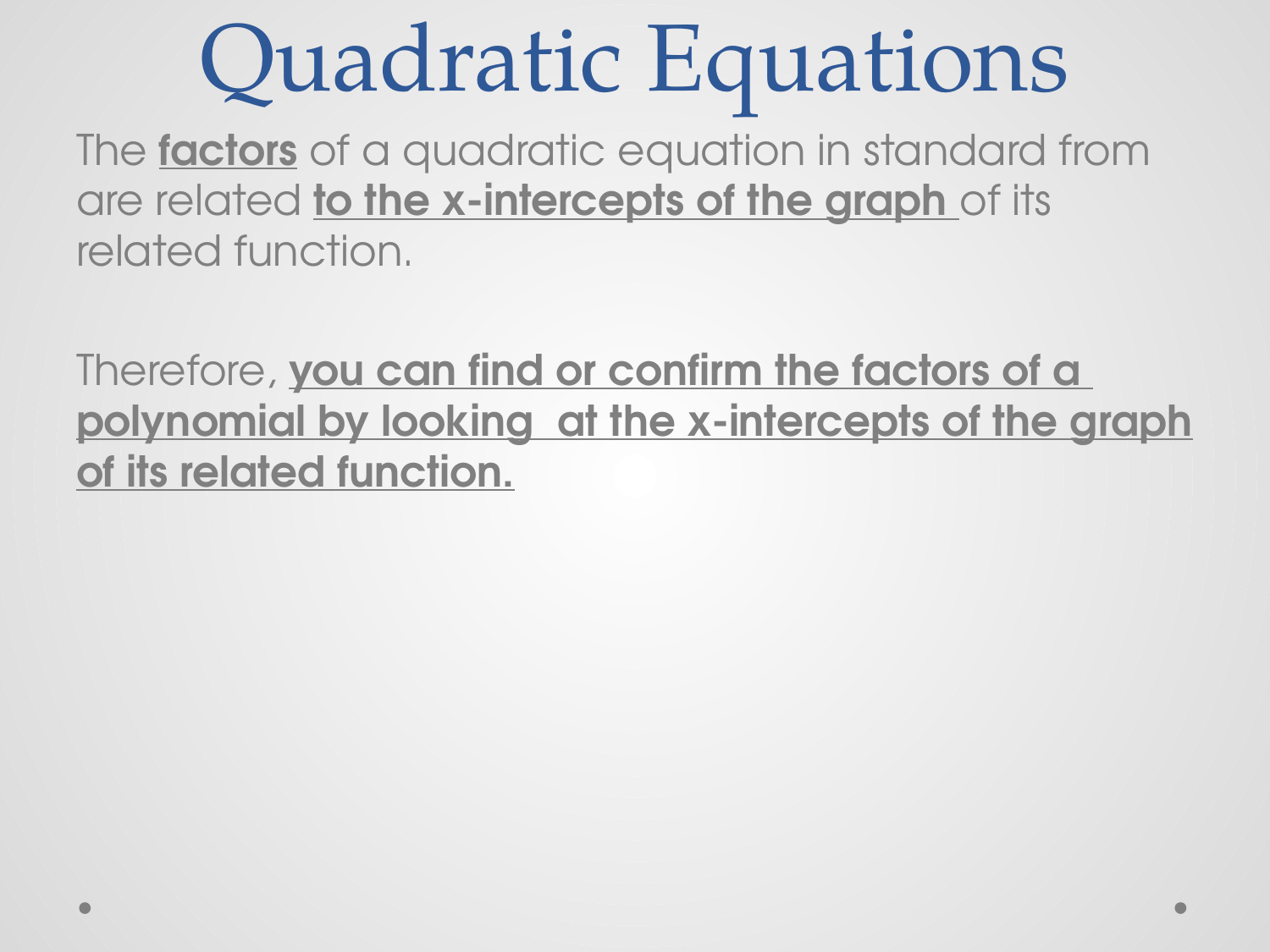

# Quadratic Equations
The factors of a quadratic equation in standard from are related to the x-intercepts of the graph of its related function.

Therefore, you can find or confirm the factors of a  polynomial by looking  at the x-intercepts of the graph of its related function.